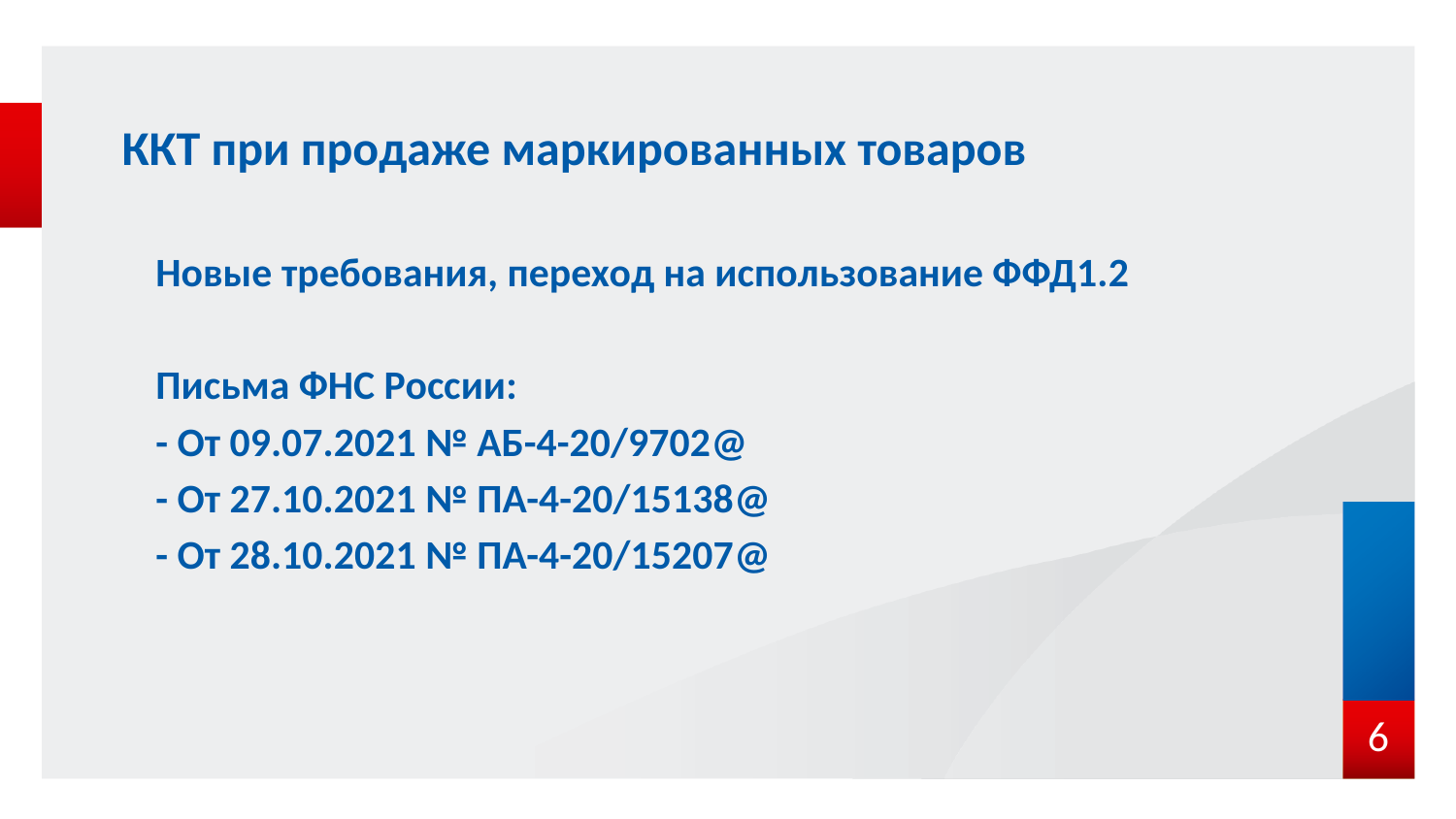

# ККТ при продаже маркированных товаров
Новые требования, переход на использование ФФД1.2

Письма ФНС России:
- От 09.07.2021 № АБ-4-20/9702@
- От 27.10.2021 № ПА-4-20/15138@
- От 28.10.2021 № ПА-4-20/15207@
6